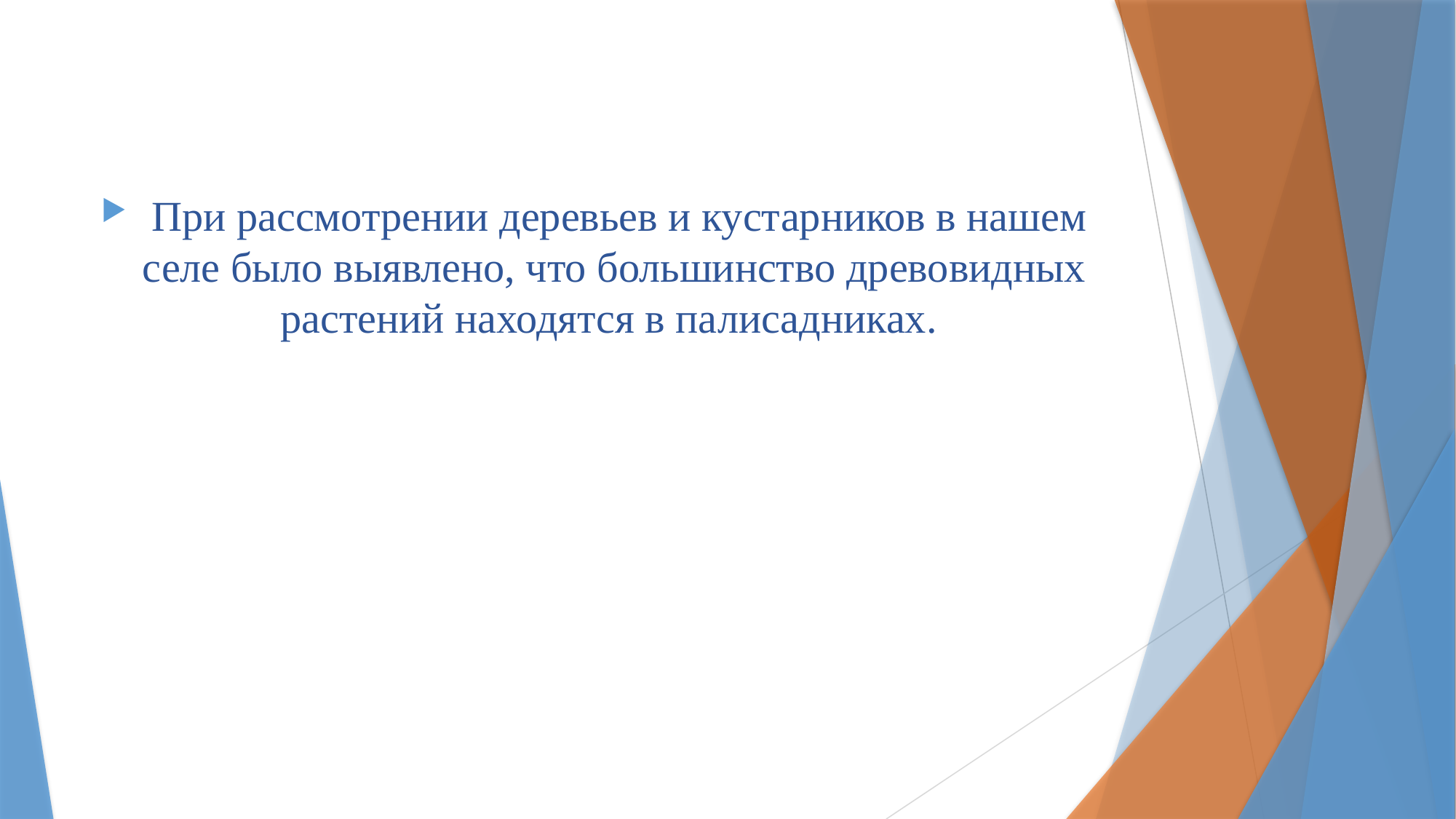

#
 При рассмотрении деревьев и кустарников в нашем селе было выявлено, что большинство древовидных растений находятся в палисадниках.